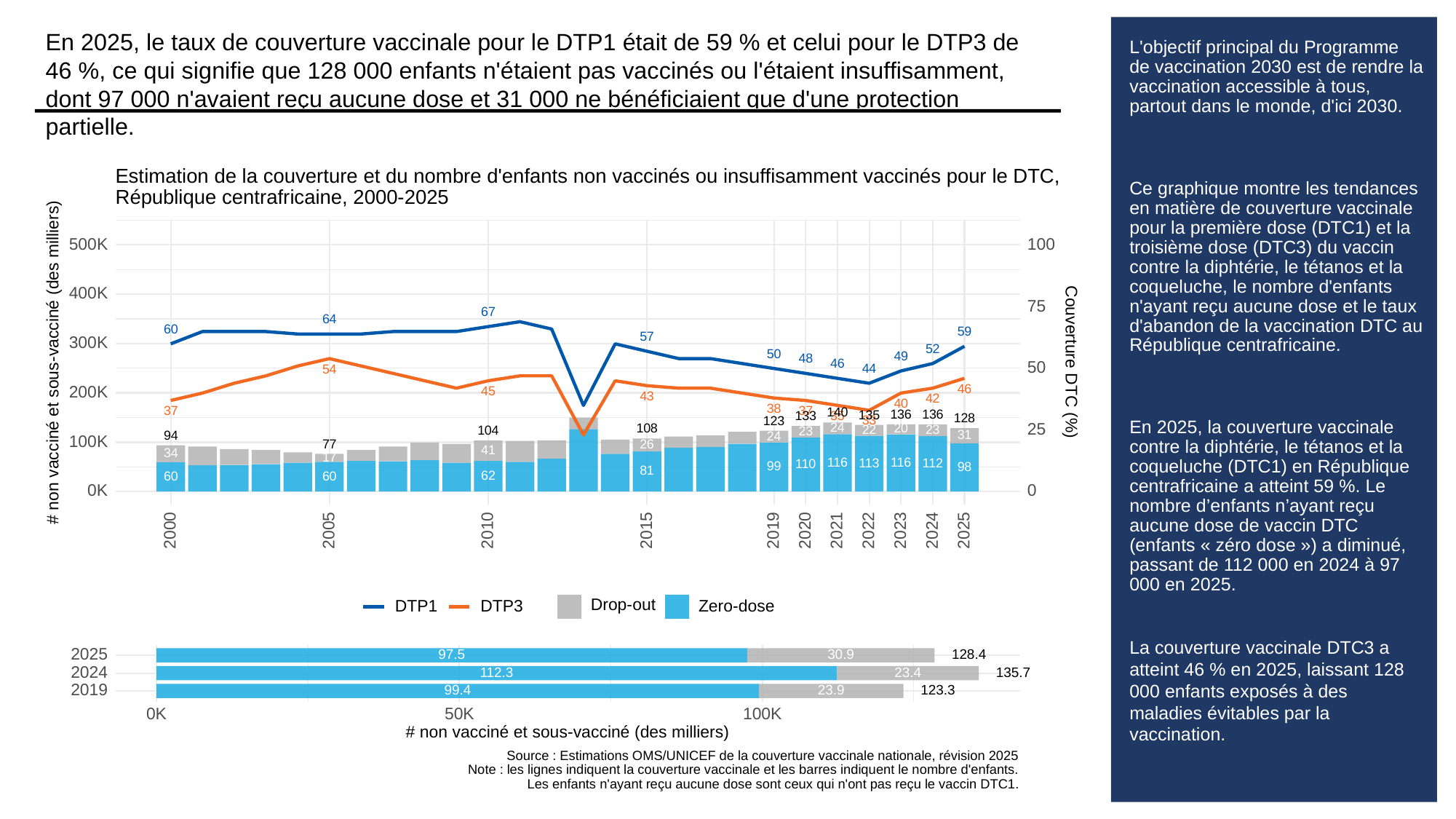

En 2025, le taux de couverture vaccinale pour le DTP1 était de 59 % et celui pour le DTP3 de 46 %, ce qui signifie que 128 000 enfants n'étaient pas vaccinés ou l'étaient insuffisamment, dont 97 000 n'avaient reçu aucune dose et 31 000 ne bénéficiaient que d'une protection partielle.
# L'objectif principal du Programme de vaccination 2030 est de rendre la vaccination accessible à tous, partout dans le monde, d'ici 2030.

Ce graphique montre les tendances en matière de couverture vaccinale pour la première dose (DTC1) et la troisième dose (DTC3) du vaccin contre la diphtérie, le tétanos et la coqueluche, le nombre d'enfants n'ayant reçu aucune dose et le taux d'abandon de la vaccination DTC au République centrafricaine.

En 2025, la couverture vaccinale contre la diphtérie, le tétanos et la coqueluche (DTC1) en République centrafricaine a atteint 59 %. Le nombre d’enfants n’ayant reçu aucune dose de vaccin DTC (enfants « zéro dose ») a diminué, passant de 112 000 en 2024 à 97 000 en 2025.

La couverture vaccinale DTC3 a atteint 46 % en 2025, laissant 128 000 enfants exposés à des maladies évitables par la vaccination.

Estimation de la couverture et du nombre d'enfants non vaccinés ou insuffisamment vaccinés pour le DTC,
République centrafricaine, 2000-2025

500K
100

400K

75
67
64

60
59
57
300K

52
50
49
# non vacciné et sous-vacciné (des milliers)
Couverture DTC (%)
48

46
50
44
54

46
200K
45
43

42
40
38
37
37
140
136
136
135
35
133
128
33
123

24
25
108

20

23
22

104
23

31
94

24

100K

77
26

41

34

17

116
116

113
112
110

99
98

81

62
60
60
0K
0

2023
2000
2005
2010
2015
2019
2020
2021
2022
2024
2025

Drop-out
DTP3
Zero-dose
DTP1

2025
30.9
97.5
128.4

2024
112.3
23.4
135.7

2019
23.9
123.3
99.4

0K
50K
100K
# non vacciné et sous-vacciné (des milliers)
Source : Estimations OMS/UNICEF de la couverture vaccinale nationale, révision 2025
Note : les lignes indiquent la couverture vaccinale et les barres indiquent le nombre d'enfants.
Les enfants n'ayant reçu aucune dose sont ceux qui n'ont pas reçu le vaccin DTC1.